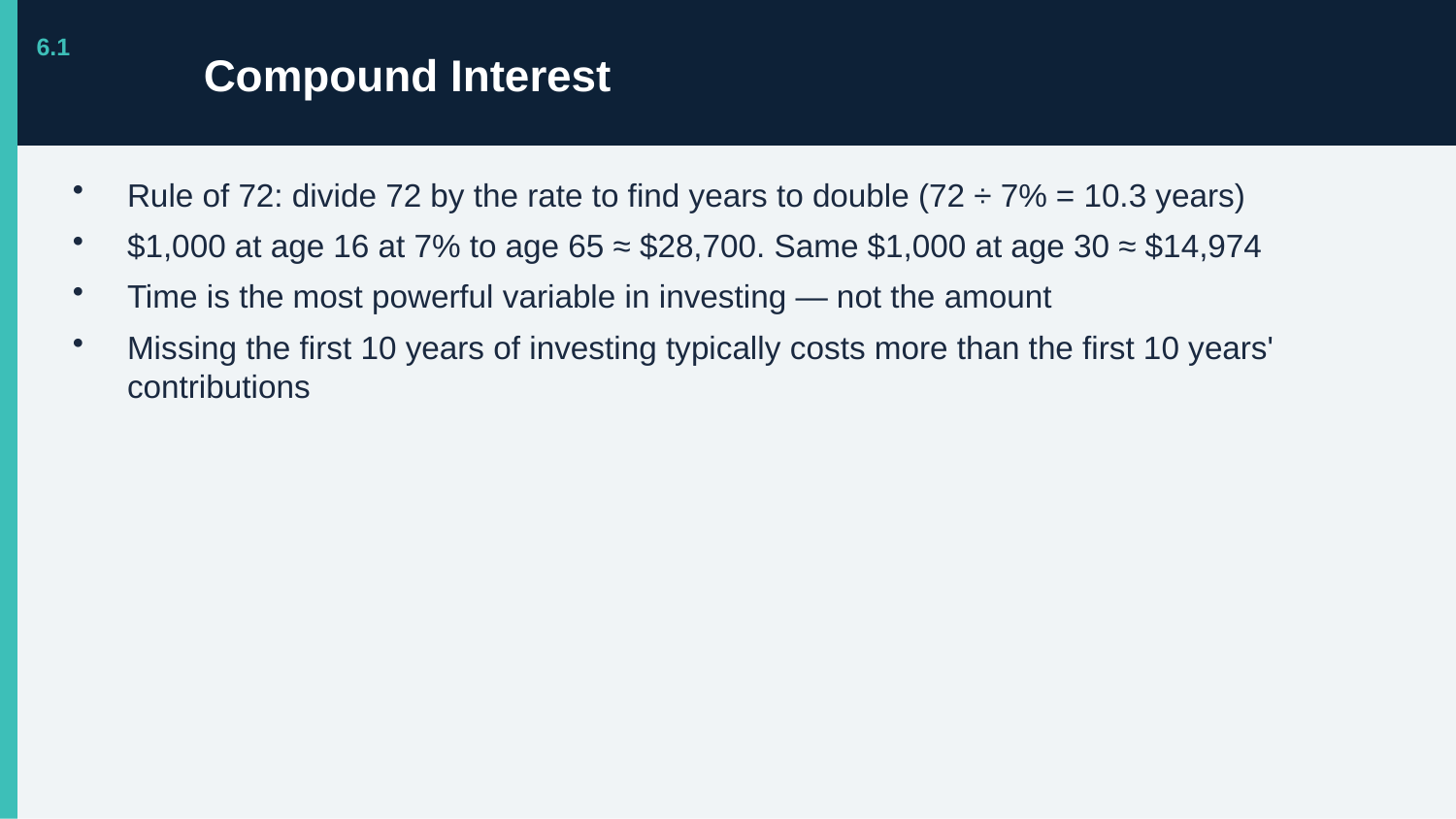

Compound Interest
6.1
Rule of 72: divide 72 by the rate to find years to double (72 ÷ 7% = 10.3 years)
$1,000 at age 16 at 7% to age 65 ≈ $28,700. Same $1,000 at age 30 ≈ $14,974
Time is the most powerful variable in investing — not the amount
Missing the first 10 years of investing typically costs more than the first 10 years' contributions